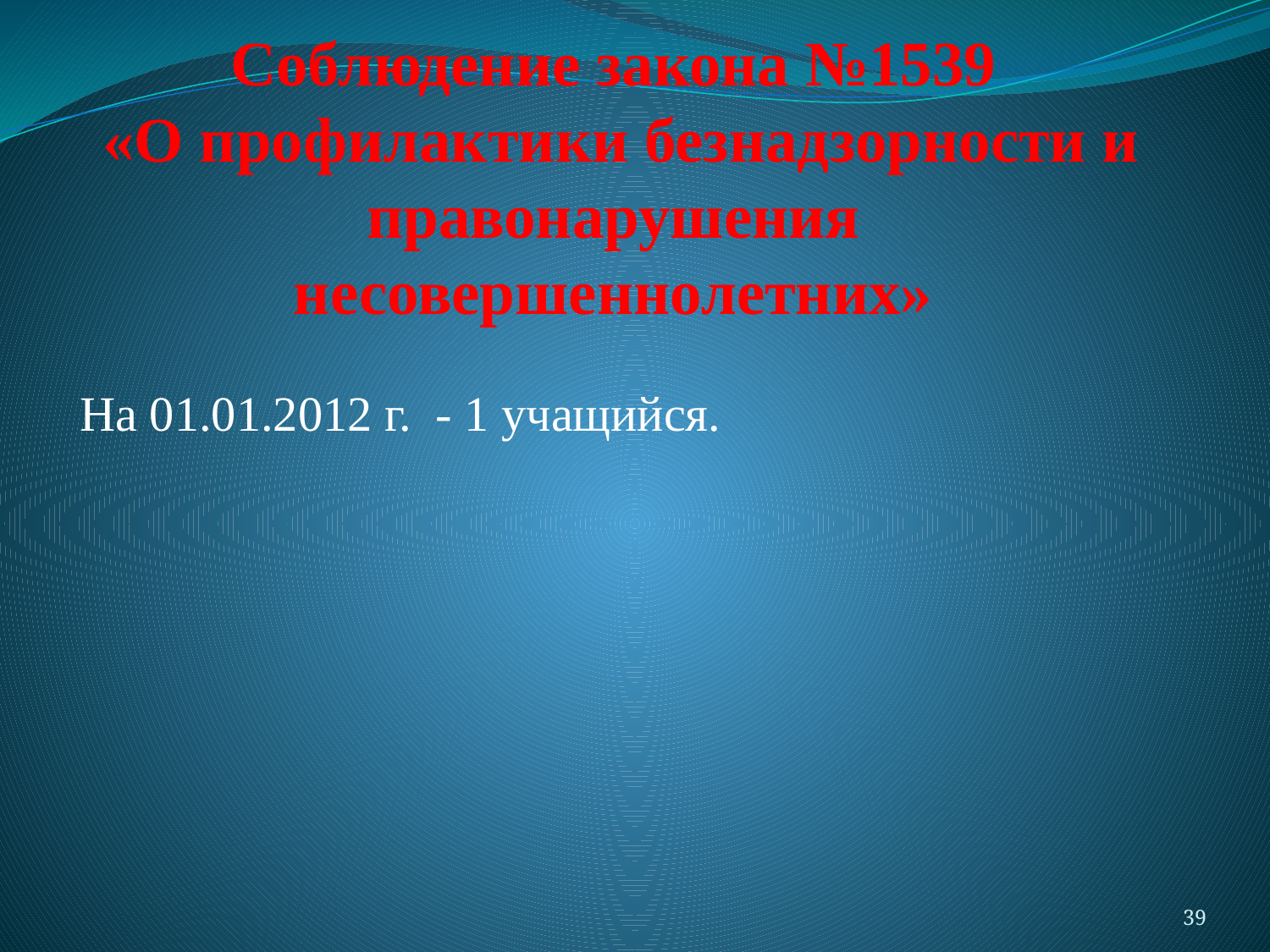

# Соблюдение закона №1539 «О профилактики безнадзорности и правонарушения несовершеннолетних»
На 01.01.2012 г.  - 1 учащийся.
39